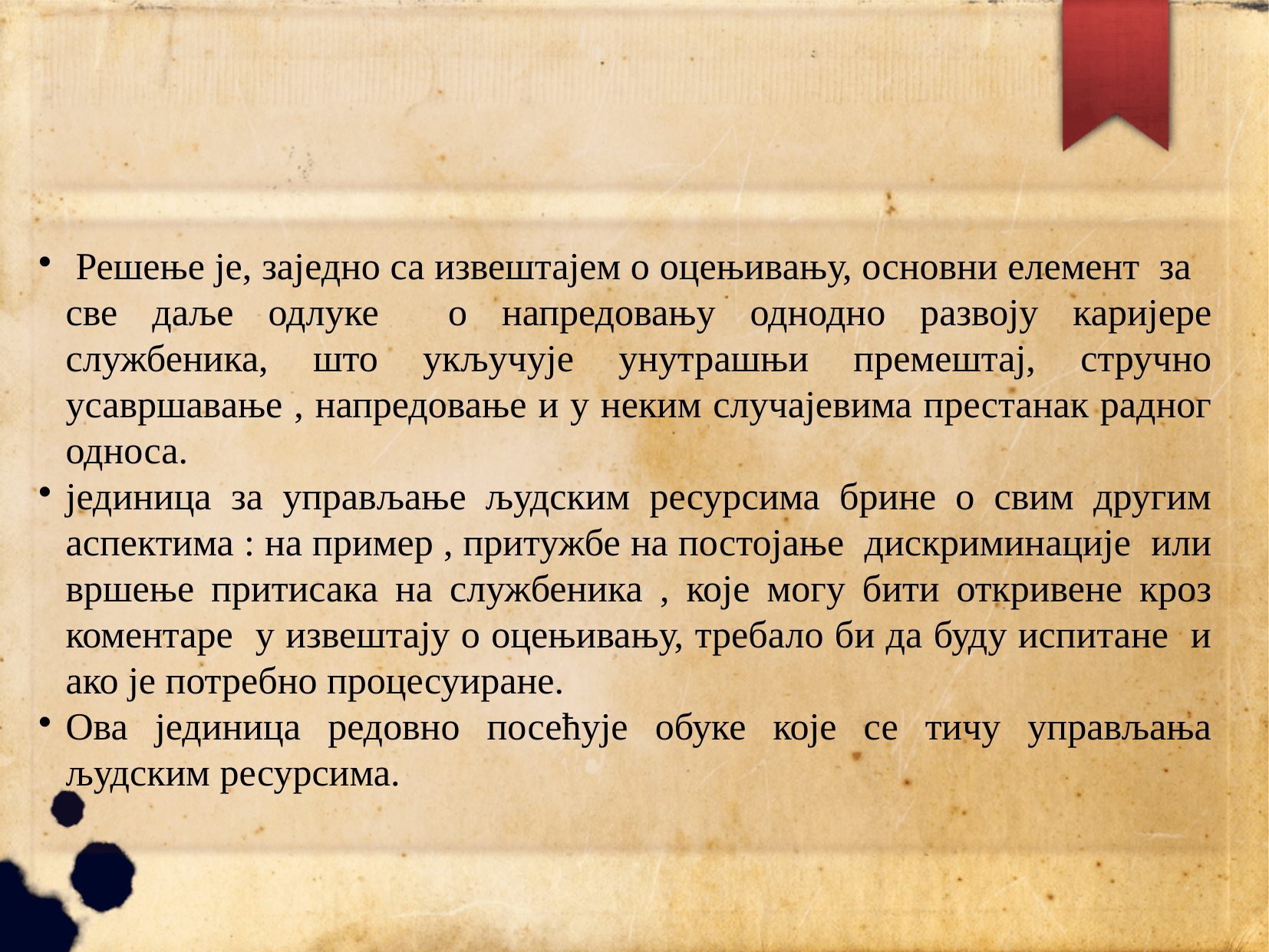

Решење је, заједно са извештајем о оцењивању, основни елемент  за   све даље одлуке  о напредовању однодно развоју каријере службеника, што укључује унутрашњи премештај, стручно усавршавање , напредовање и у неким случајевима престанак радног односа.
јединица за управљање људским ресурсима брине о свим другим аспектима : на пример , притужбе на постојање  дискриминације  или вршење притисака на службеника , које могу бити откривене кроз коментаре  у извештају о оцењивању, требало би да буду испитане  и ако је потребно процесуиране.
Ова јединица редовно посећује обуке које се тичу управљања људским ресурсима.